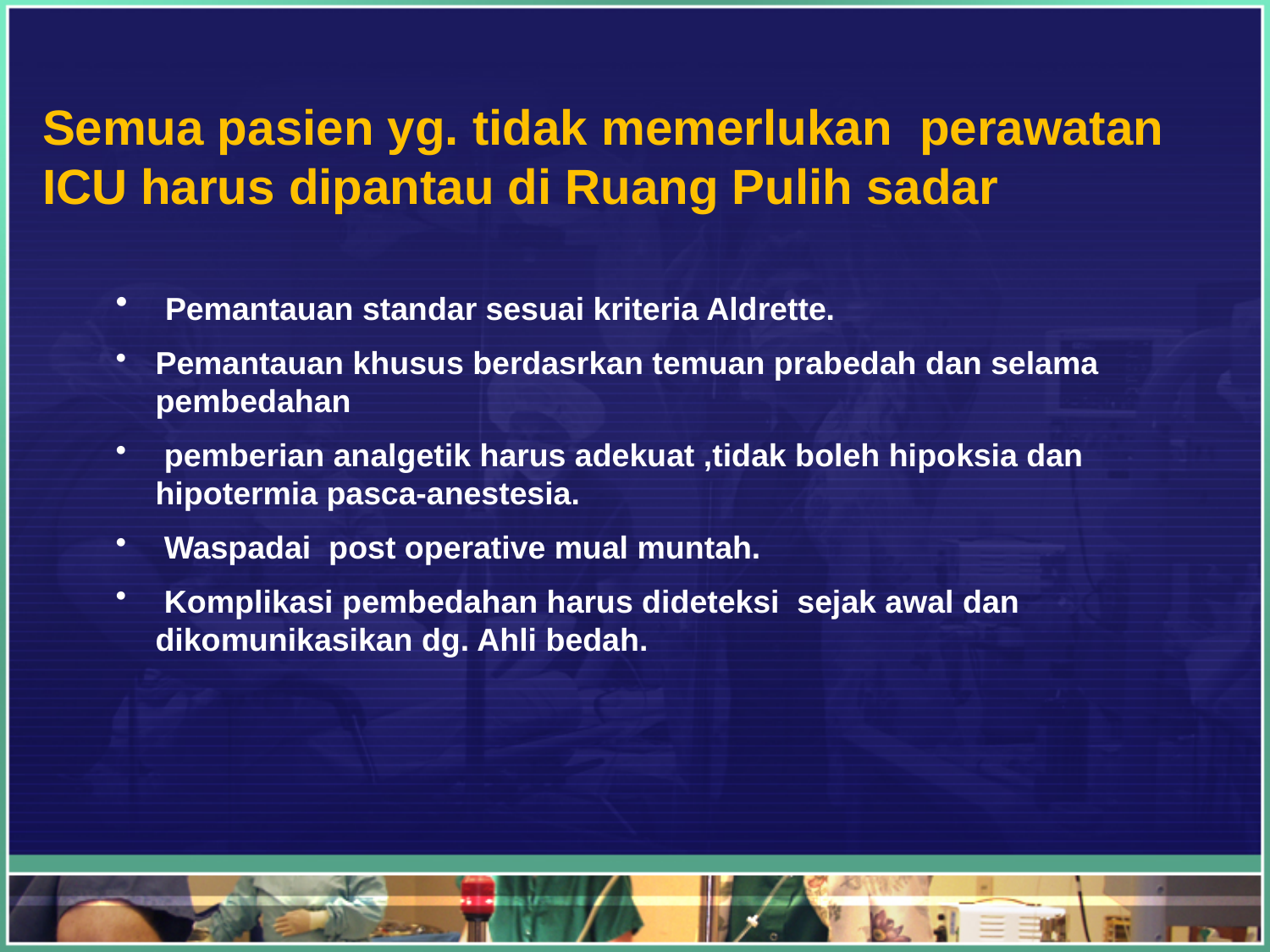

Semua pasien yg. tidak memerlukan  perawatan ICU harus dipantau di Ruang Pulih sadar

 Pemantauan standar sesuai kriteria Aldrette.
Pemantauan khusus berdasrkan temuan prabedah dan selama pembedahan
 pemberian analgetik harus adekuat ,tidak boleh hipoksia dan hipotermia pasca-anestesia.
 Waspadai  post operative mual muntah.
 Komplikasi pembedahan harus dideteksi  sejak awal dan dikomunikasikan dg. Ahli bedah.